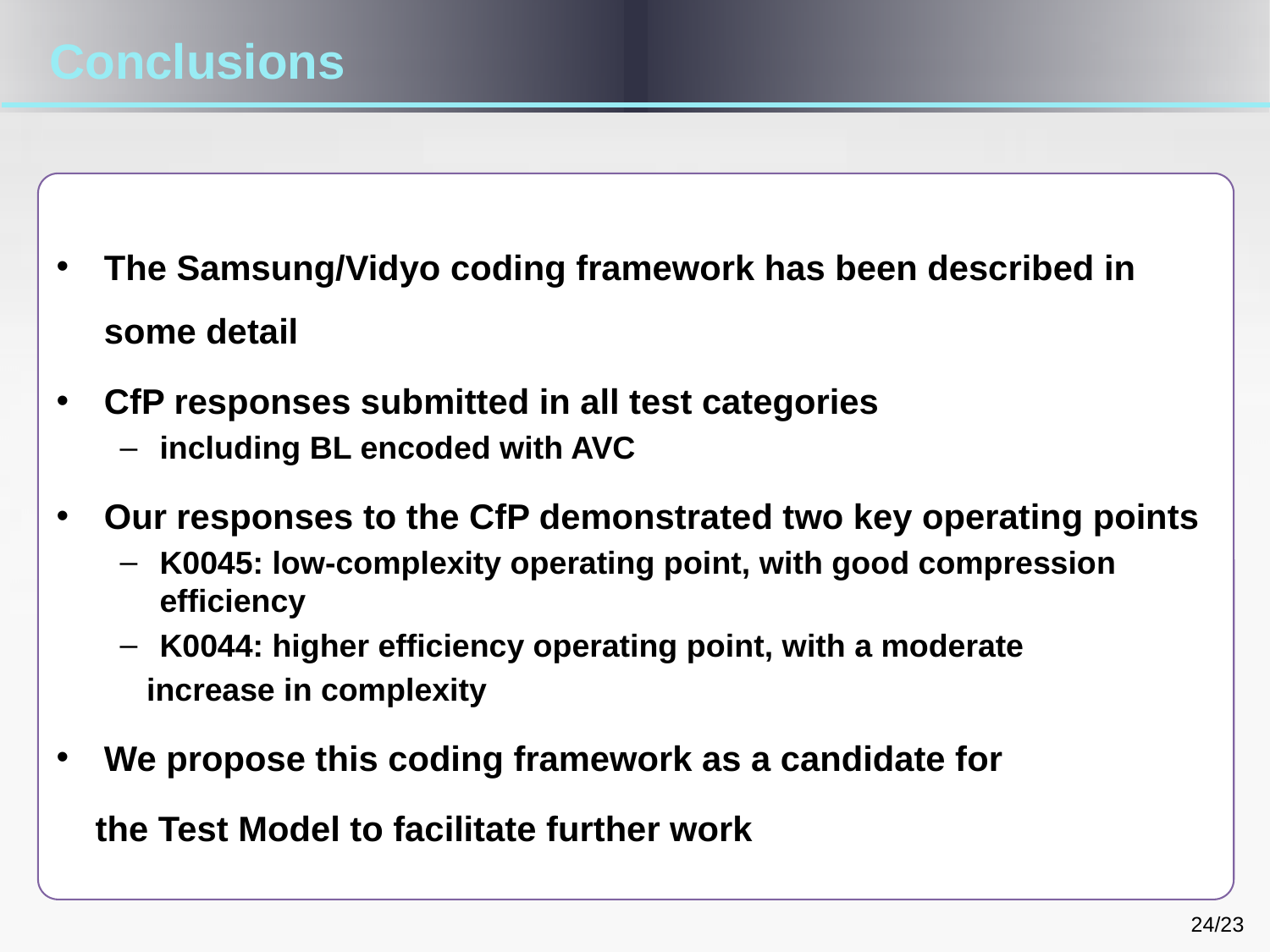

Conclusions
The Samsung/Vidyo coding framework has been described in some detail
CfP responses submitted in all test categories
including BL encoded with AVC
Our responses to the CfP demonstrated two key operating points
K0045: low-complexity operating point, with good compression efficiency
K0044: higher efficiency operating point, with a moderate
   increase in complexity
We propose this coding framework as a candidate for
    the Test Model to facilitate further work